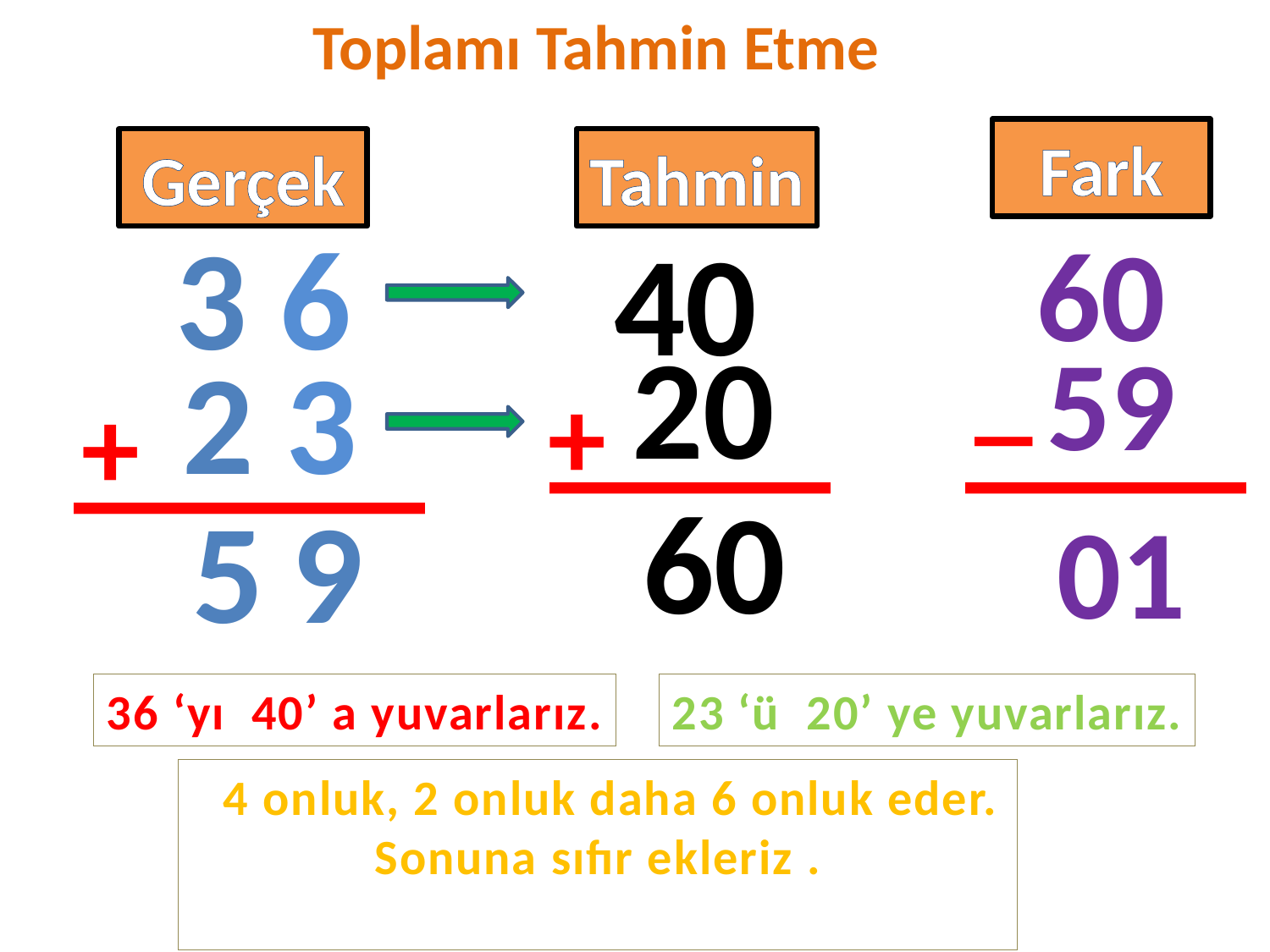

Toplamı Tahmin Etme
Fark
Gerçek
Tahmin
 3 6
40
60

  20
_
59
2 3
____
____
_____
+
+

60
5
9
01
36 ‘yı  40’ a yuvarlarız.
23 ‘ü  20’ ye yuvarlarız.
  4 onluk, 2 onluk daha 6 onluk eder.
Sonuna sıfır ekleriz .